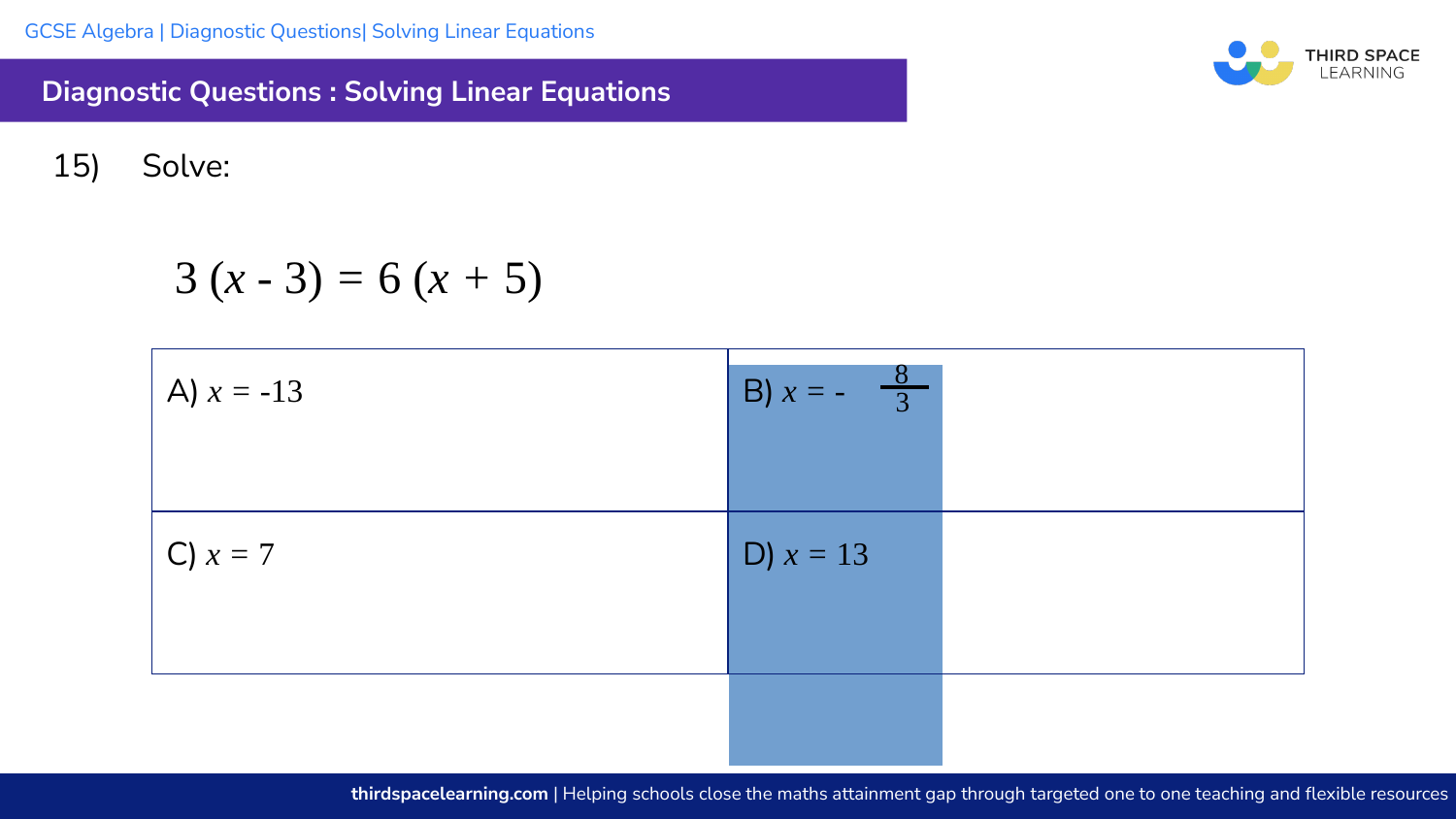

Diagnostic Questions : Solving Linear Equations
| 15) Solve: 3 (x - 3) = 6 (x + 5) |  |  |  |  |
| --- | --- | --- | --- | --- |
|  |  |  |  |  |
| A) x = -13 | B) x = - |
| --- | --- |
| C) x = 7 | D) x = 13 |
8
3